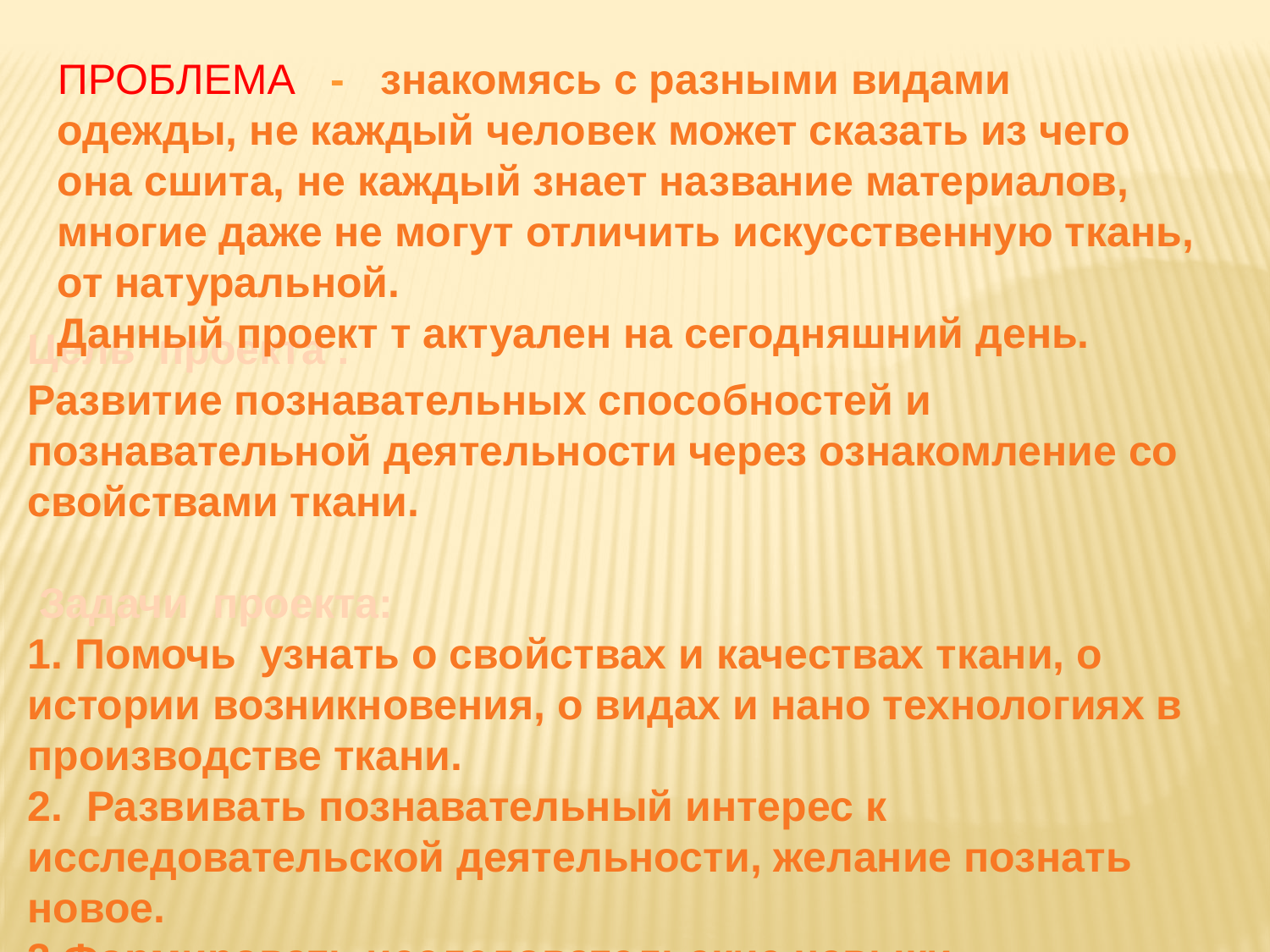

Проблема   -   знакомясь с разными видами одежды, не каждый человек может сказать из чего она сшита, не каждый знает название материалов, многие даже не могут отличить искусственную ткань, от натуральной.
Данный проект т актуален на сегодняшний день.
Цель  проекта :
Развитие познавательных способностей и познавательной деятельности через ознакомление со свойствами ткани.

 Задачи  проекта:
1. Помочь  узнать о свойствах и качествах ткани, о истории возникновения, о видах и нано технологиях в производстве ткани.
2.  Развивать познавательный интерес к исследовательской деятельности, желание познать новое.
3.Формировать исследовательские навыки.